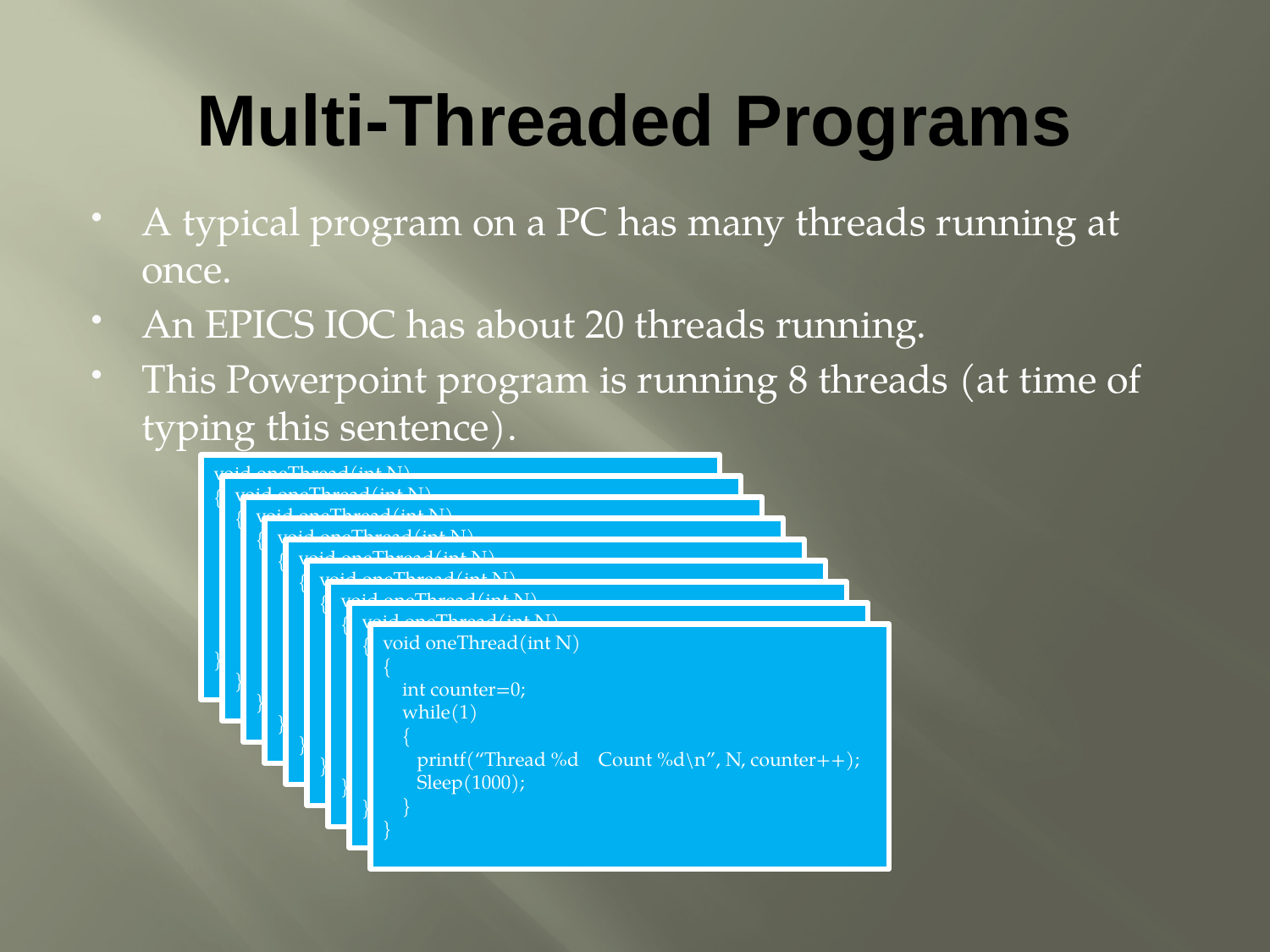

# Multi-Threaded Programs
A typical program on a PC has many threads running at once.
An EPICS IOC has about 20 threads running.
This Powerpoint program is running 8 threads (at time of typing this sentence).

void oneThread(int N)
{
    int counter=0;
    while(1)
    {
       printf(“Thread %d    Count %d\n”, N, counter++);
       Sleep(1000);
    }
}

void oneThread(int N)
{
    int counter=0;
    while(1)
    {
       printf(“Thread %d    Count %d\n”, N, counter++);
       Sleep(1000);
    }
}

void oneThread(int N)
{
    int counter=0;
    while(1)
    {
       printf(“Thread %d    Count %d\n”, N, counter++);
       Sleep(1000);
    }
}

void oneThread(int N)
{
    int counter=0;
    while(1)
    {
       printf(“Thread %d    Count %d\n”, N, counter++);
       Sleep(1000);
    }
}

void oneThread(int N)
{
    int counter=0;
    while(1)
    {
       printf(“Thread %d    Count %d\n”, N, counter++);
       Sleep(1000);
    }
}

void oneThread(int N)
{
    int counter=0;
    while(1)
    {
       printf(“Thread %d    Count %d\n”, N, counter++);
       Sleep(1000);
    }
}

void oneThread(int N)
{
    int counter=0;
    while(1)
    {
       printf(“Thread %d    Count %d\n”, N, counter++);
       Sleep(1000);
    }
}

void oneThread(int N)
{
    int counter=0;
    while(1)
    {
       printf(“Thread %d    Count %d\n”, N, counter++);
       Sleep(1000);
    }
}

void oneThread(int N)
{
    int counter=0;
    while(1)
    {
       printf(“Thread %d    Count %d\n”, N, counter++);
       Sleep(1000);
    }
}